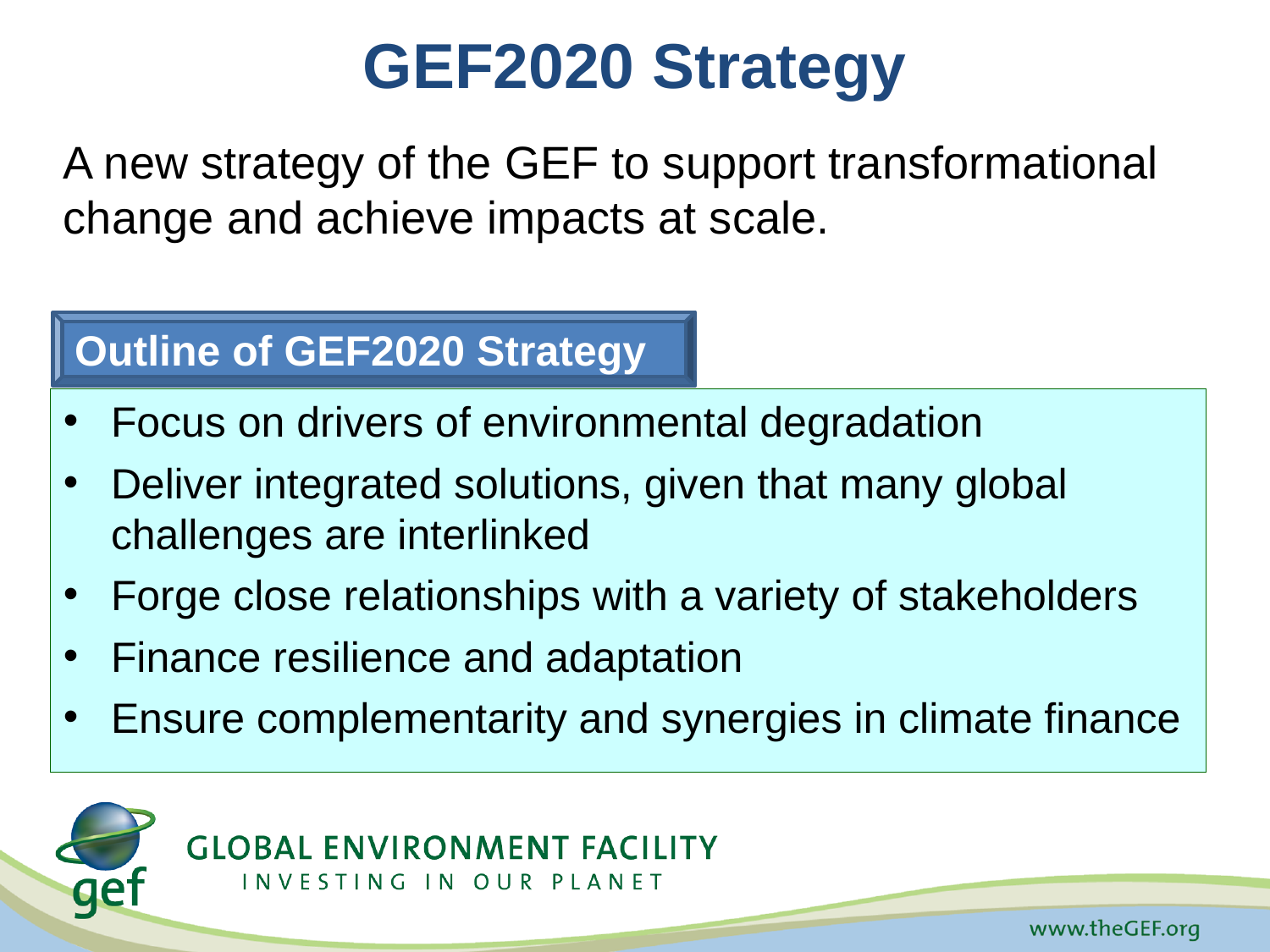

# GEF2020 Strategy
A new strategy of the GEF to support transformational change and achieve impacts at scale.
Outline of GEF2020 Strategy
Focus on drivers of environmental degradation
Deliver integrated solutions, given that many global challenges are interlinked
Forge close relationships with a variety of stakeholders
Finance resilience and adaptation
Ensure complementarity and synergies in climate finance